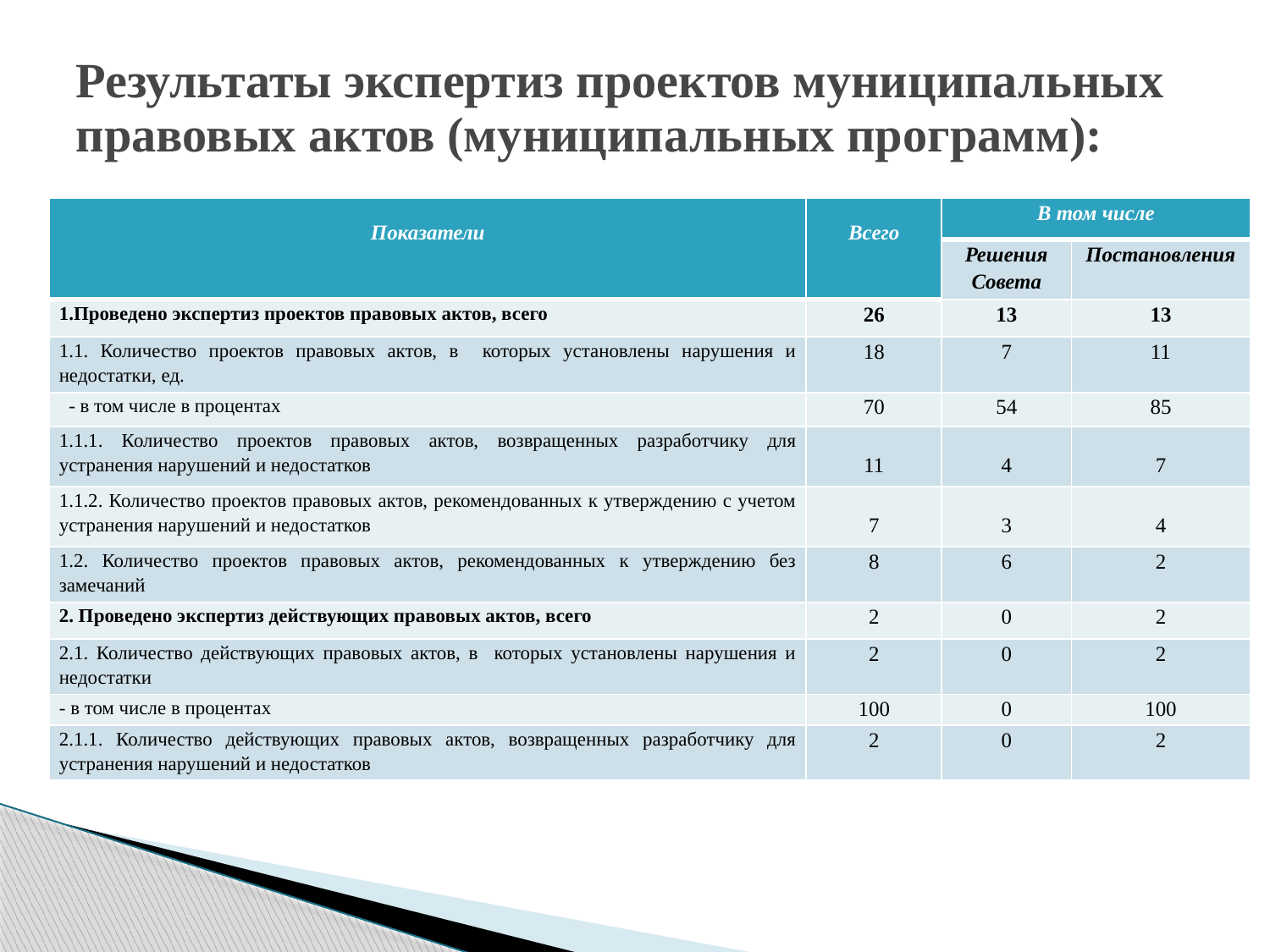

# Результаты экспертиз проектов муниципальных правовых актов (муниципальных программ):
| Показатели | Всего | В том числе |  |
| --- | --- | --- | --- |
|  |  | Решения Совета | Постановления |
| 1.Проведено экспертиз проектов правовых актов, всего | 26 | 13 | 13 |
| 1.1. Количество проектов правовых актов, в которых установлены нарушения и недостатки, ед. | 18 | 7 | 11 |
| - в том числе в процентах | 70 | 54 | 85 |
| 1.1.1. Количество проектов правовых актов, возвращенных разработчику для устранения нарушений и недостатков | 11 | 4 | 7 |
| 1.1.2. Количество проектов правовых актов, рекомендованных к утверждению с учетом устранения нарушений и недостатков | 7 | 3 | 4 |
| 1.2. Количество проектов правовых актов, рекомендованных к утверждению без замечаний | 8 | 6 | 2 |
| 2. Проведено экспертиз действующих правовых актов, всего | 2 | 0 | 2 |
| 2.1. Количество действующих правовых актов, в которых установлены нарушения и недостатки | 2 | 0 | 2 |
| - в том числе в процентах | 100 | 0 | 100 |
| 2.1.1. Количество действующих правовых актов, возвращенных разработчику для устранения нарушений и недостатков | 2 | 0 | 2 |